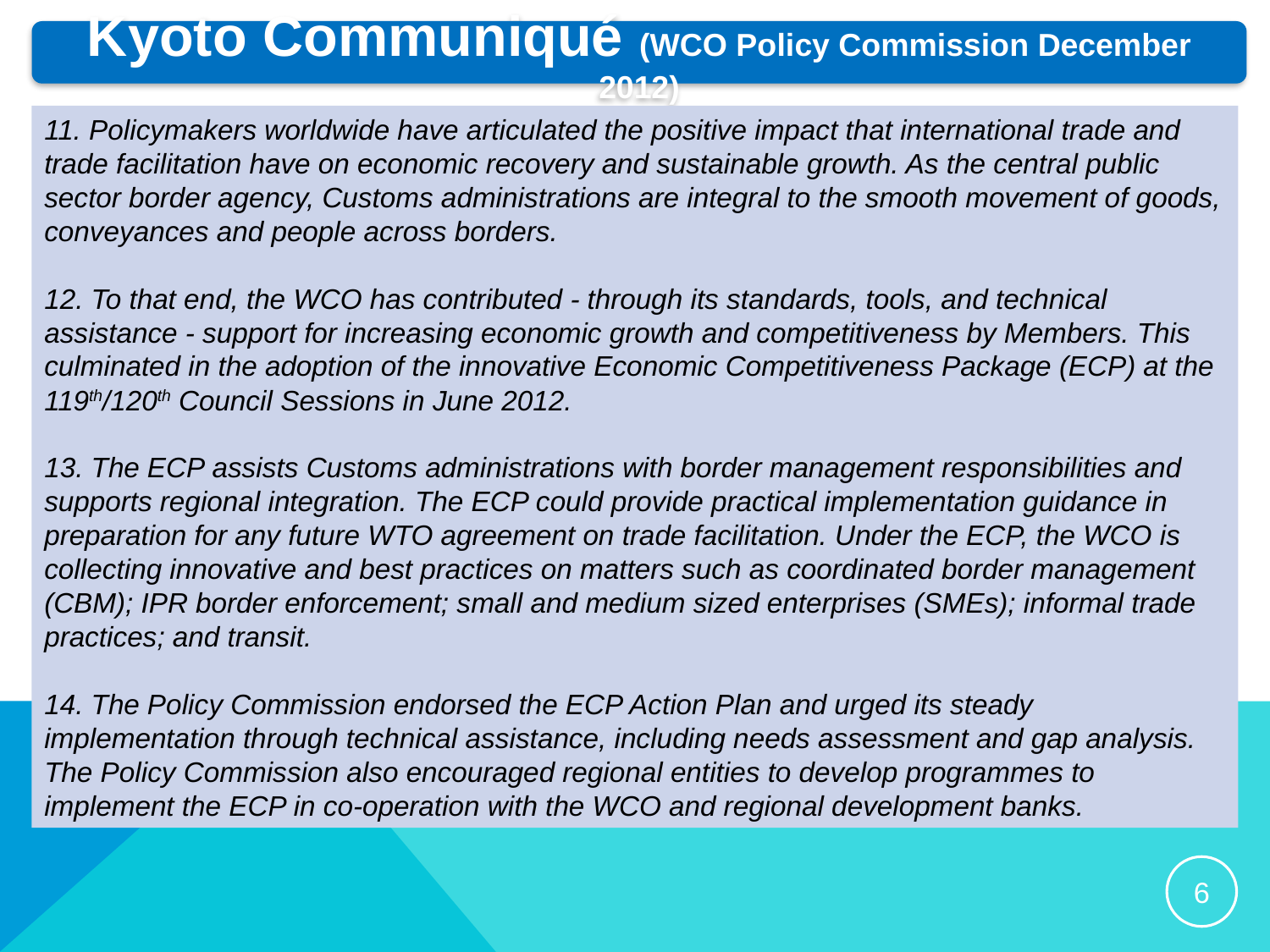

Kyoto Communiqué (WCO Policy Commission December 2012)
11. Policymakers worldwide have articulated the positive impact that international trade and trade facilitation have on economic recovery and sustainable growth. As the central public sector border agency, Customs administrations are integral to the smooth movement of goods, conveyances and people across borders.

12. To that end, the WCO has contributed - through its standards, tools, and technical assistance - support for increasing economic growth and competitiveness by Members. This culminated in the adoption of the innovative Economic Competitiveness Package (ECP) at the 119th/120th Council Sessions in June 2012.

13. The ECP assists Customs administrations with border management responsibilities and supports regional integration. The ECP could provide practical implementation guidance in preparation for any future WTO agreement on trade facilitation. Under the ECP, the WCO is collecting innovative and best practices on matters such as coordinated border management (CBM); IPR border enforcement; small and medium sized enterprises (SMEs); informal trade practices; and transit.

14. The Policy Commission endorsed the ECP Action Plan and urged its steady implementation through technical assistance, including needs assessment and gap analysis. The Policy Commission also encouraged regional entities to develop programmes to implement the ECP in co-operation with the WCO and regional development banks.
6